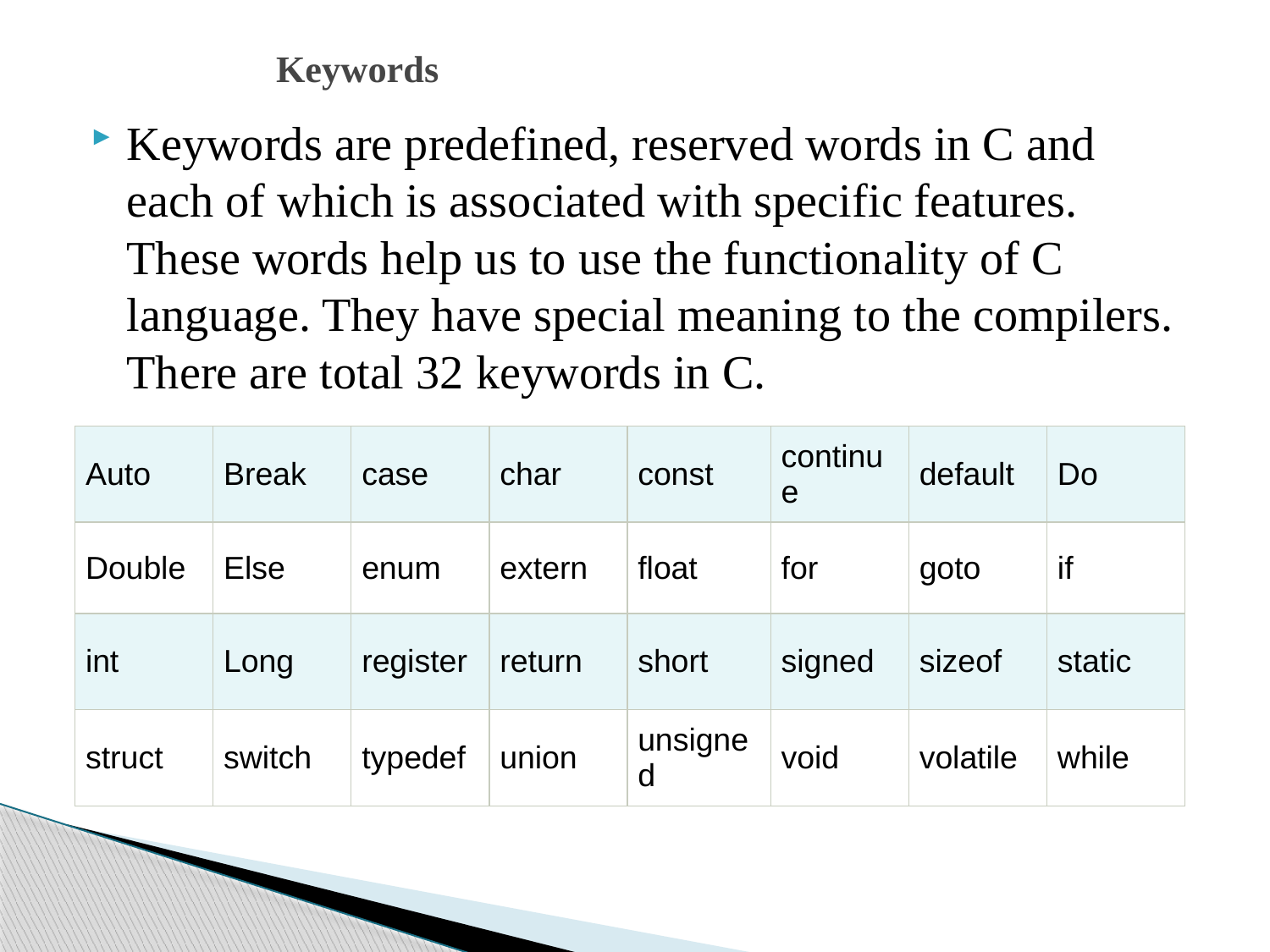

# Keywords
Keywords are predefined, reserved words in C and each of which is associated with specific features. These words help us to use the functionality of C language. They have special meaning to the compilers. There are total 32 keywords in C.
| Auto | Break | case | char | const | continue | default | Do |
| --- | --- | --- | --- | --- | --- | --- | --- |
| Double | Else | enum | extern | float | for | goto | if |
| int | Long | register | return | short | signed | sizeof | static |
| struct | switch | typedef | union | unsigned | void | volatile | while |